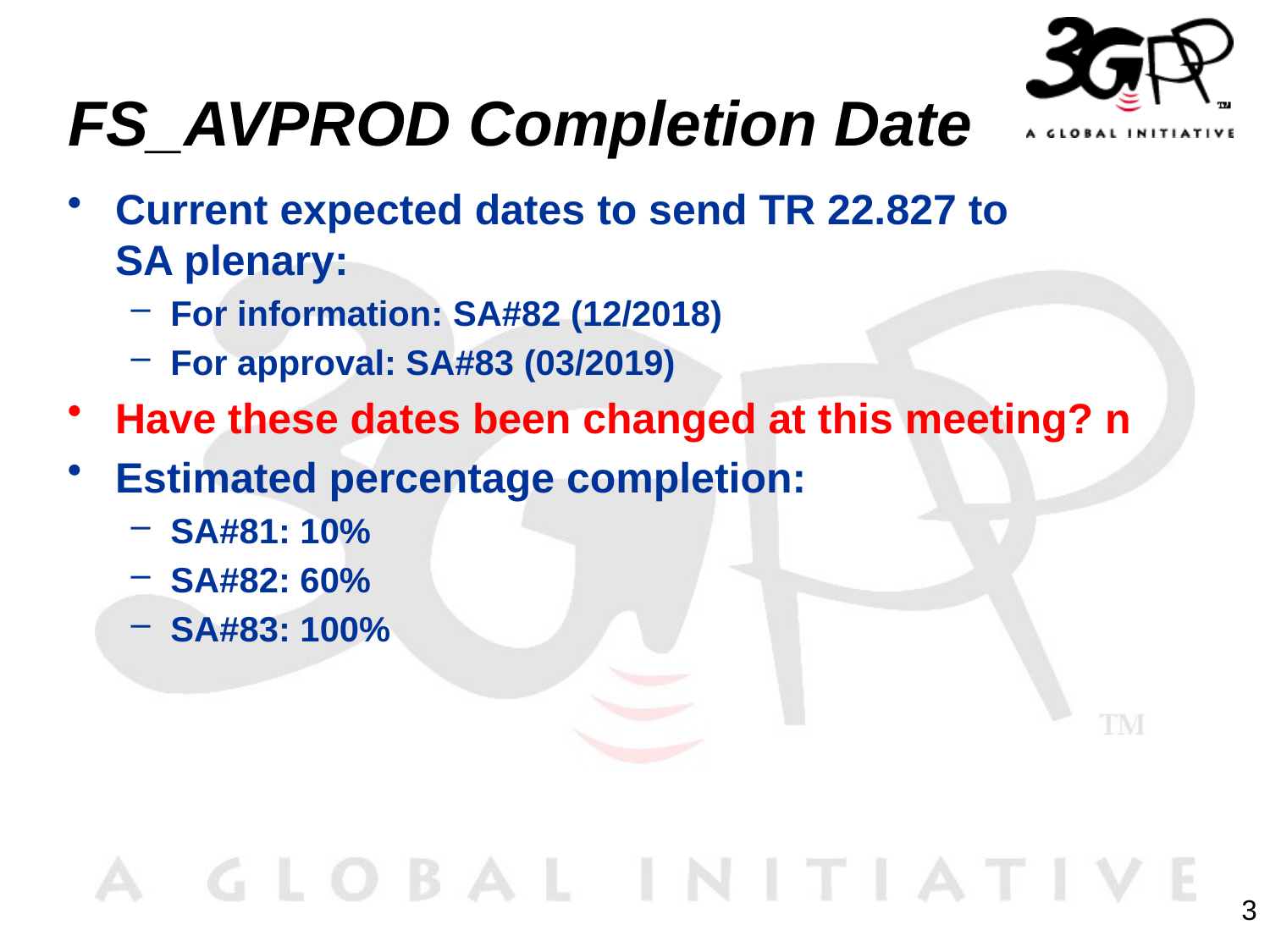

# FS_AVPROD Completion Date
Current expected dates to send TR 22.827 to
SA plenary:
For information: SA#82 (12/2018)
For approval: SA#83 (03/2019)
Have these dates been changed at this meeting? n
Estimated percentage completion:
SA#81: 10%
SA#82: 60%
SA#83: 100%
3